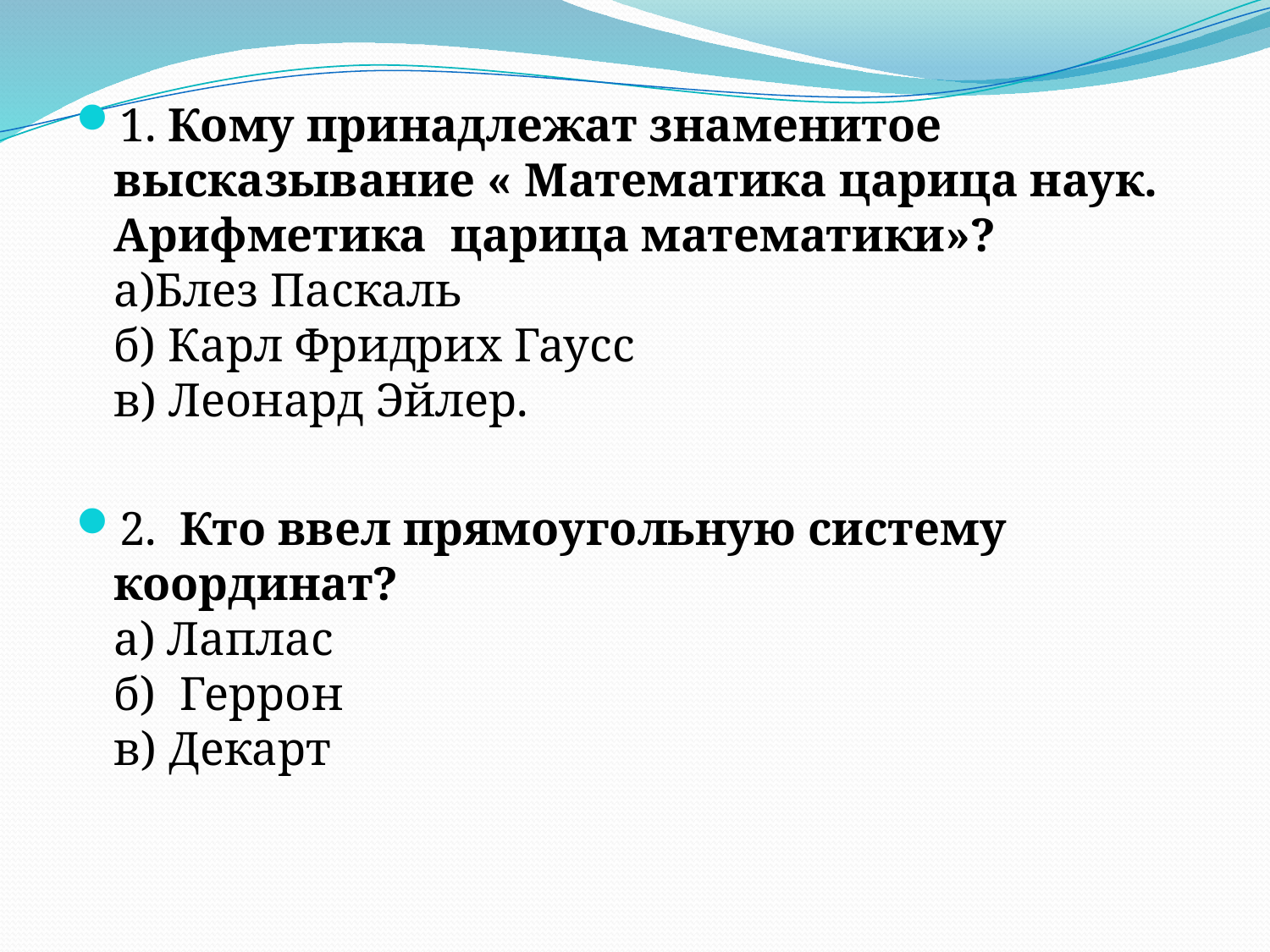

1. Кому принадлежат знаменитое  высказывание « Математика царица наук. Арифметика  царица математики»?
а)Блез Паскаль 
б) Карл Фридрих Гаусс  
в) Леонард Эйлер.

2.  Кто ввел прямоугольную систему координат?
а) Лаплас 
б)  Геррон 
в) Декарт